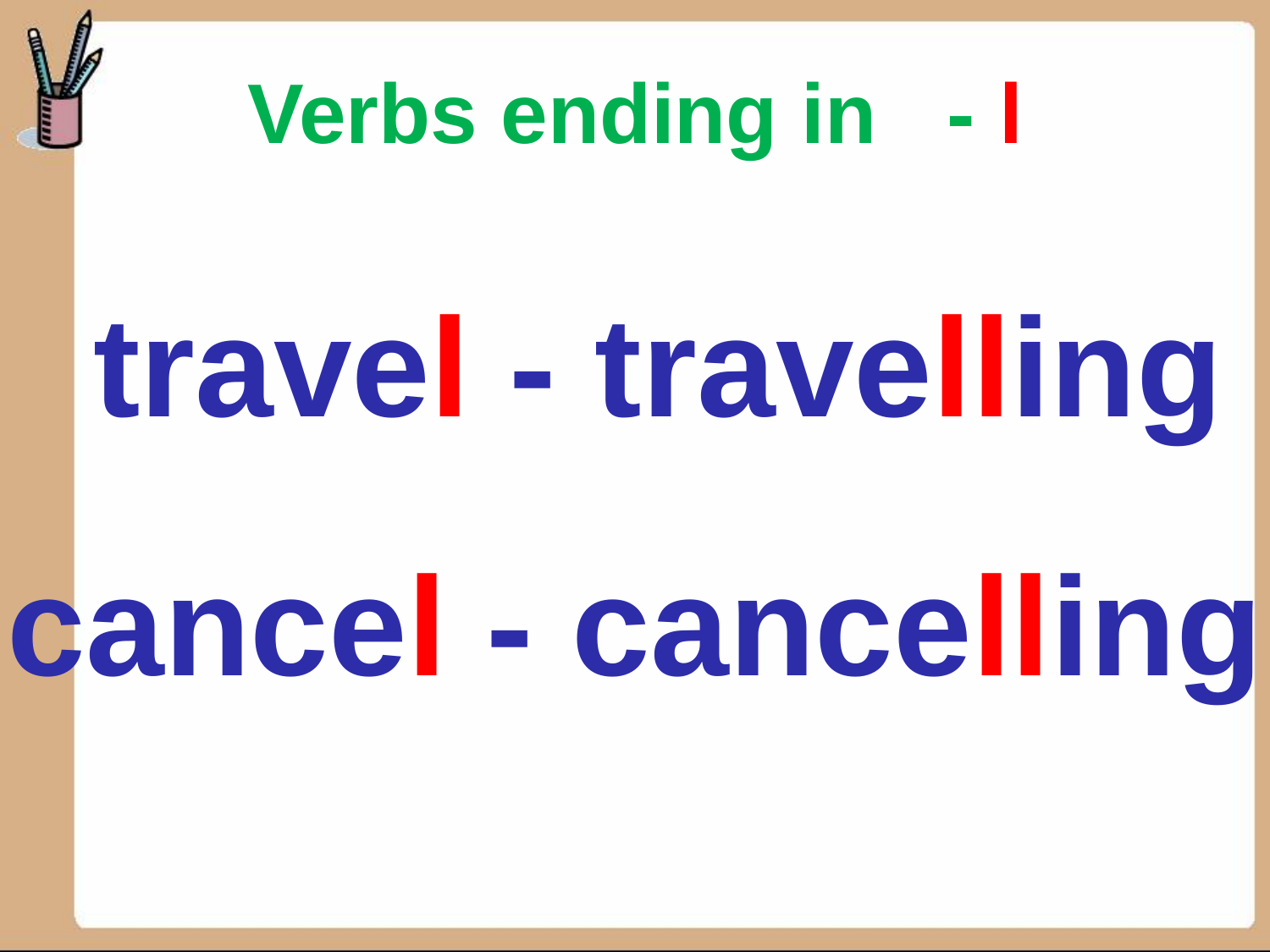

Verbs ending in   - l
travel - travelling
cancel - cancelling